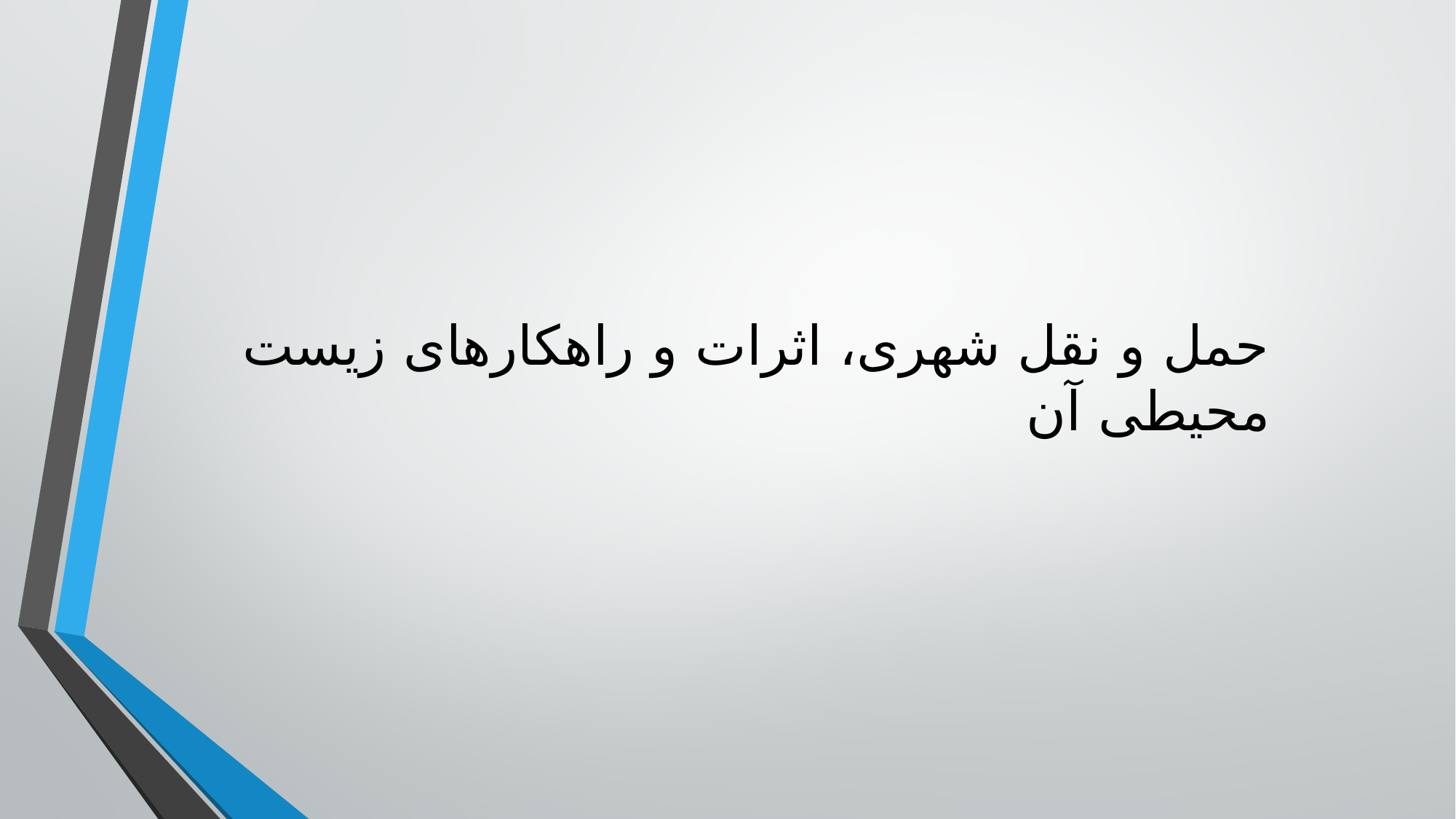

# حمل و نقل شهری، اثرات و راهکارهای زیست محیطی آن